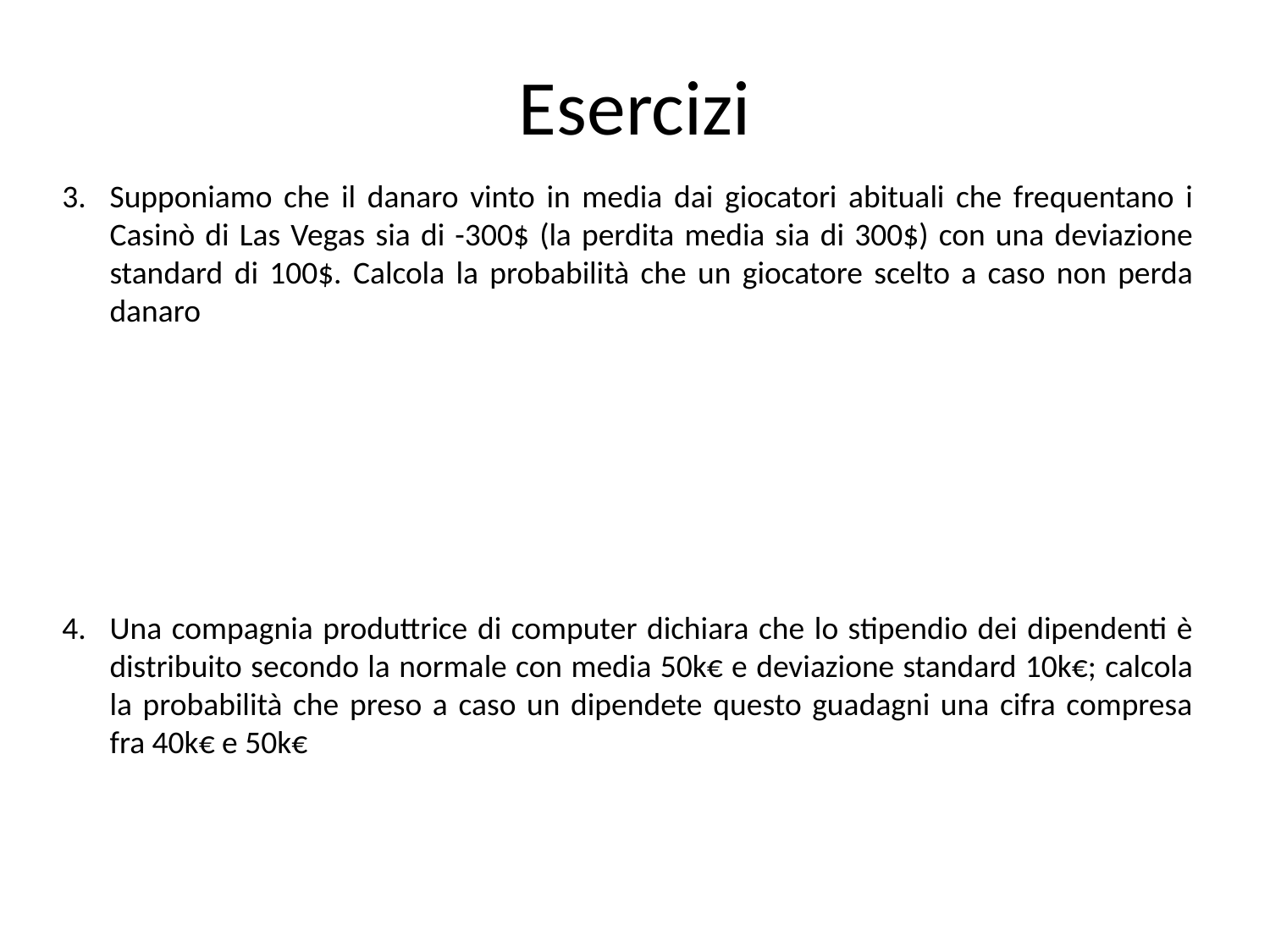

# Esercizi
Supponiamo che il danaro vinto in media dai giocatori abituali che frequentano i Casinò di Las Vegas sia di -300$ (la perdita media sia di 300$) con una deviazione standard di 100$. Calcola la probabilità che un giocatore scelto a caso non perda danaro
Una compagnia produttrice di computer dichiara che lo stipendio dei dipendenti è distribuito secondo la normale con media 50k€ e deviazione standard 10k€; calcola la probabilità che preso a caso un dipendete questo guadagni una cifra compresa fra 40k€ e 50k€